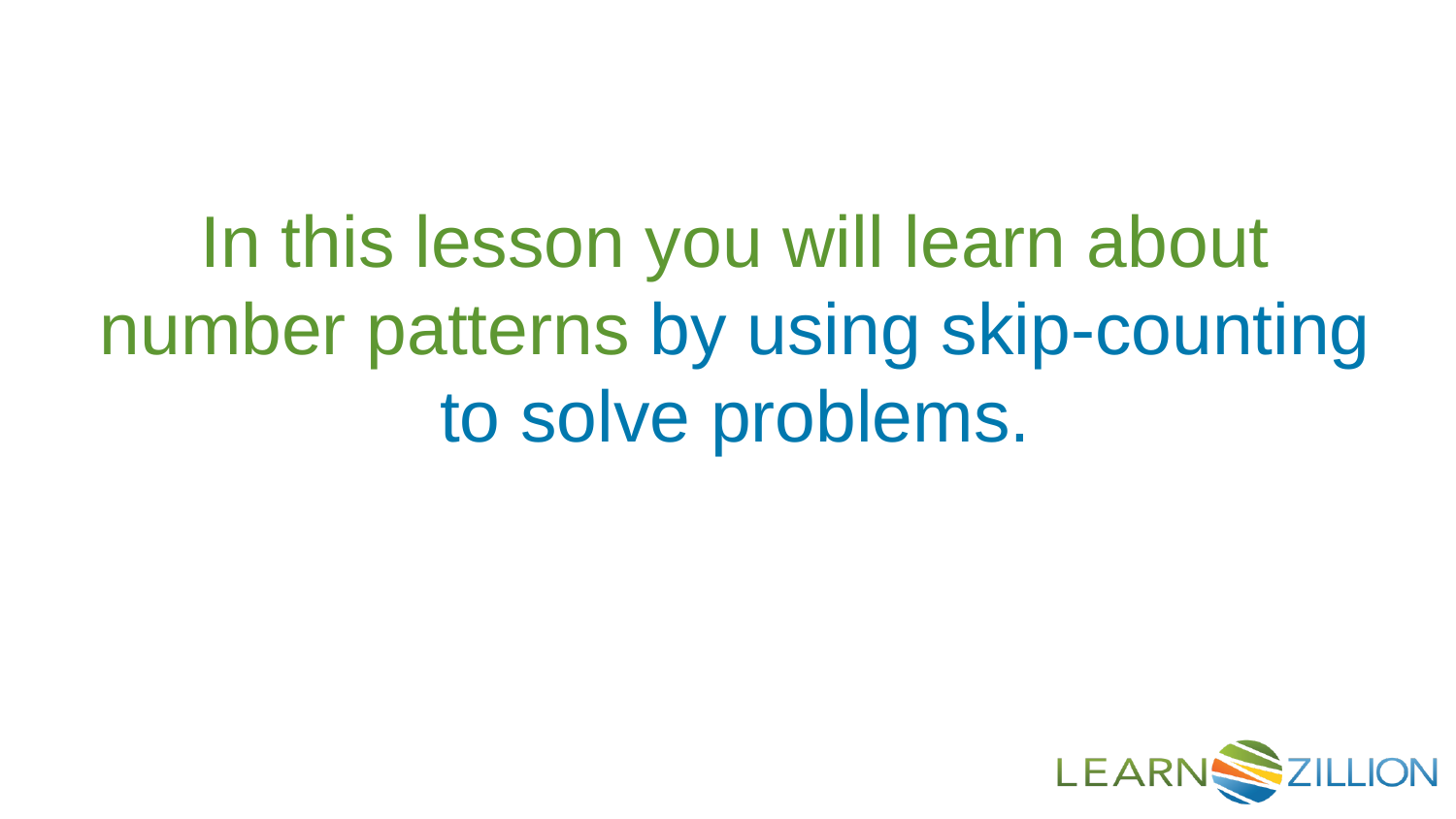

In this lesson you will learn about number patterns by using skip-counting to solve problems.